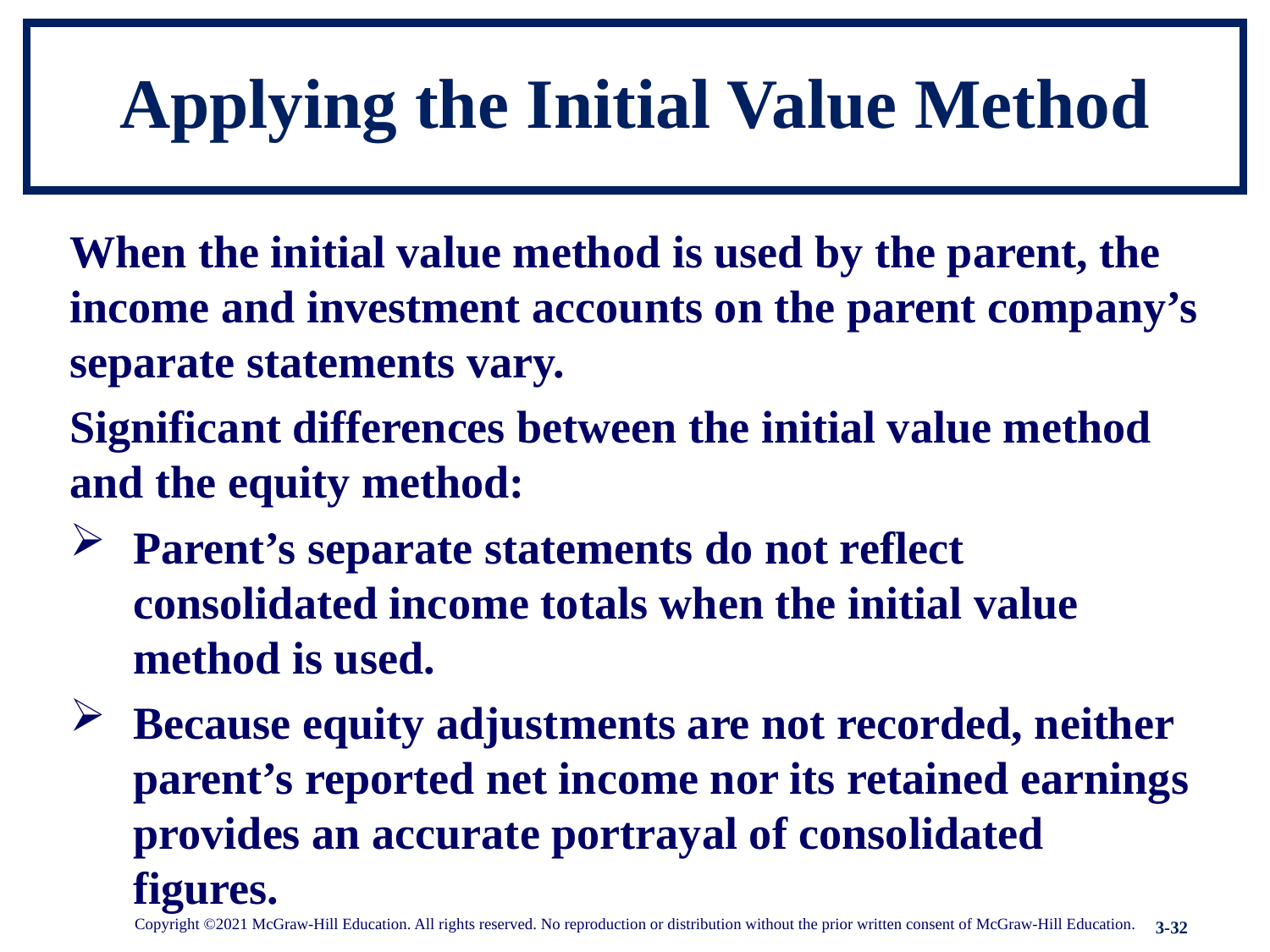

# Applying the Initial Value Method
When the initial value method is used by the parent, the income and investment accounts on the parent company’s separate statements vary.
Significant differences between the initial value method and the equity method:
Parent’s separate statements do not reflect consolidated income totals when the initial value method is used.
Because equity adjustments are not recorded, neither parent’s reported net income nor its retained earnings provides an accurate portrayal of consolidated figures.
Copyright ©2021 McGraw-Hill Education. All rights reserved. No reproduction or distribution without the prior written consent of McGraw-Hill Education.
3-32